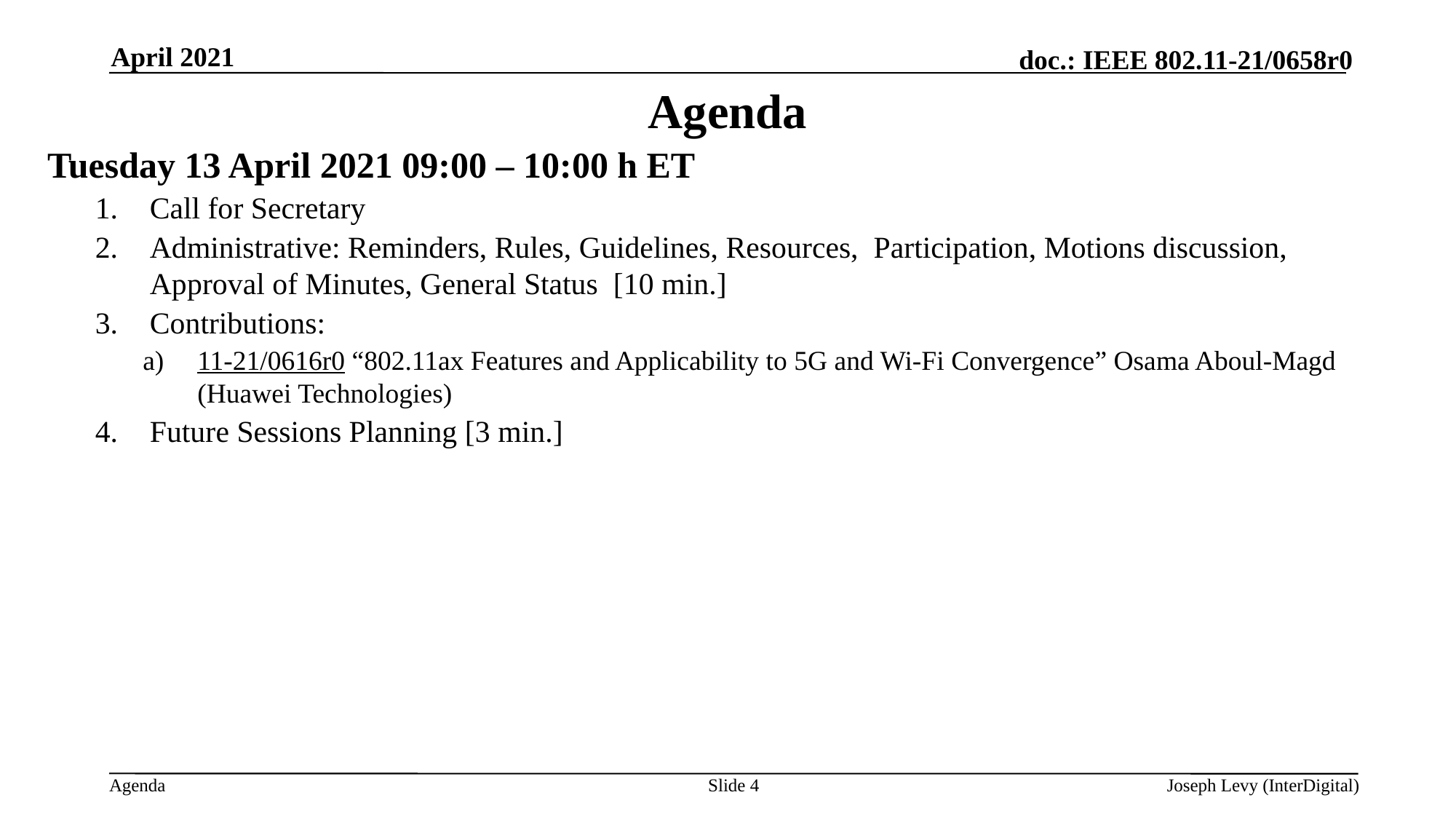

April 2021
# Agenda
Tuesday 13 April 2021 09:00 – 10:00 h ET
Call for Secretary
Administrative: Reminders, Rules, Guidelines, Resources,  Participation, Motions discussion, Approval of Minutes, General Status  [10 min.]
Contributions:
11-21/0616r0 “802.11ax Features and Applicability to 5G and Wi-Fi Convergence” Osama Aboul-Magd (Huawei Technologies)
Future Sessions Planning [3 min.]
Slide 4
Joseph Levy (InterDigital)